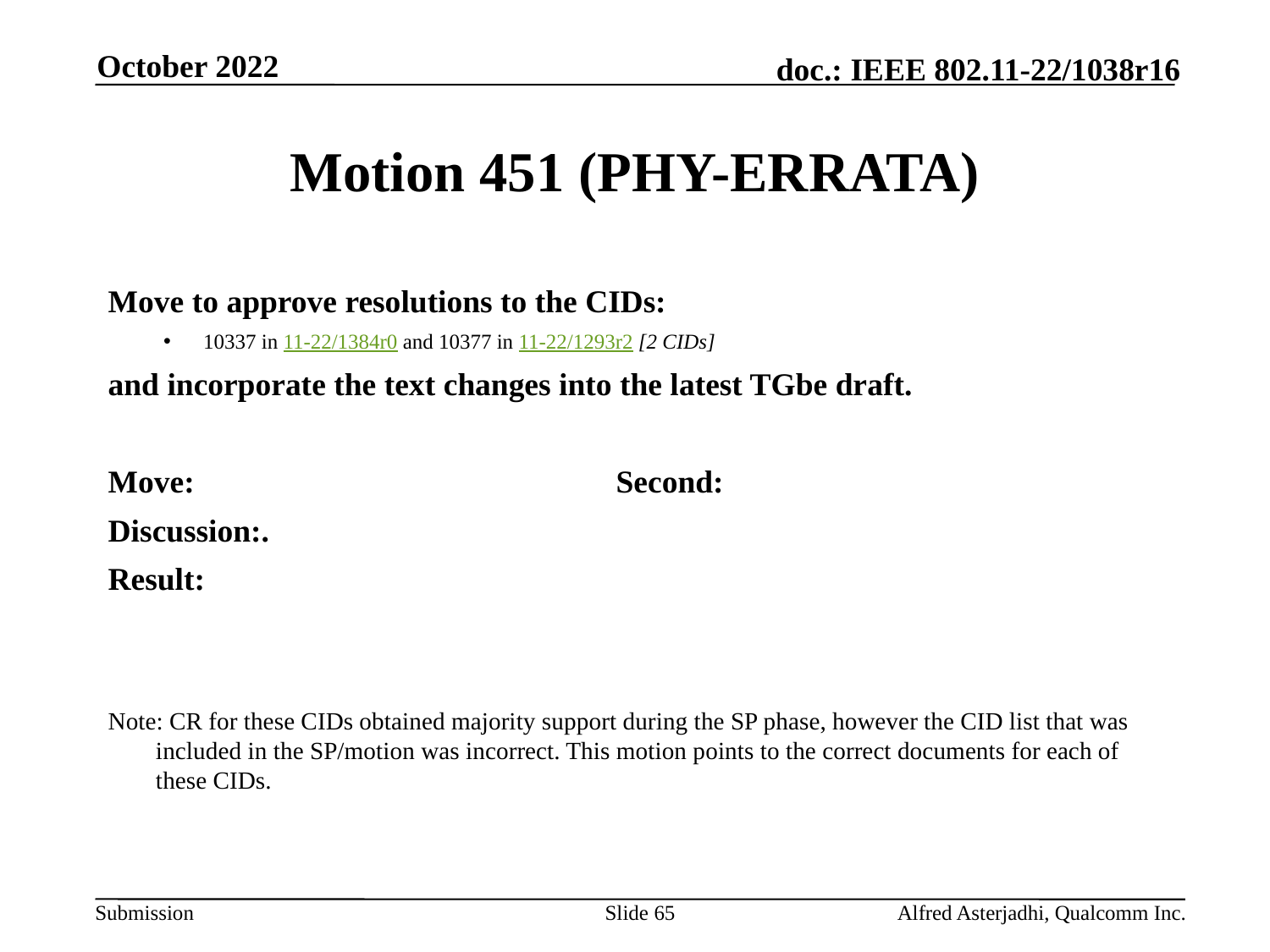

October 2022
# Motion 451 (PHY-ERRATA)
Move to approve resolutions to the CIDs:
10337 in 11-22/1384r0 and 10377 in 11-22/1293r2 [2 CIDs]
and incorporate the text changes into the latest TGbe draft.

Move: 				Second:
Discussion:.
Result:

Note: CR for these CIDs obtained majority support during the SP phase, however the CID list that was included in the SP/motion was incorrect. This motion points to the correct documents for each of these CIDs.
Slide 65
Alfred Asterjadhi, Qualcomm Inc.